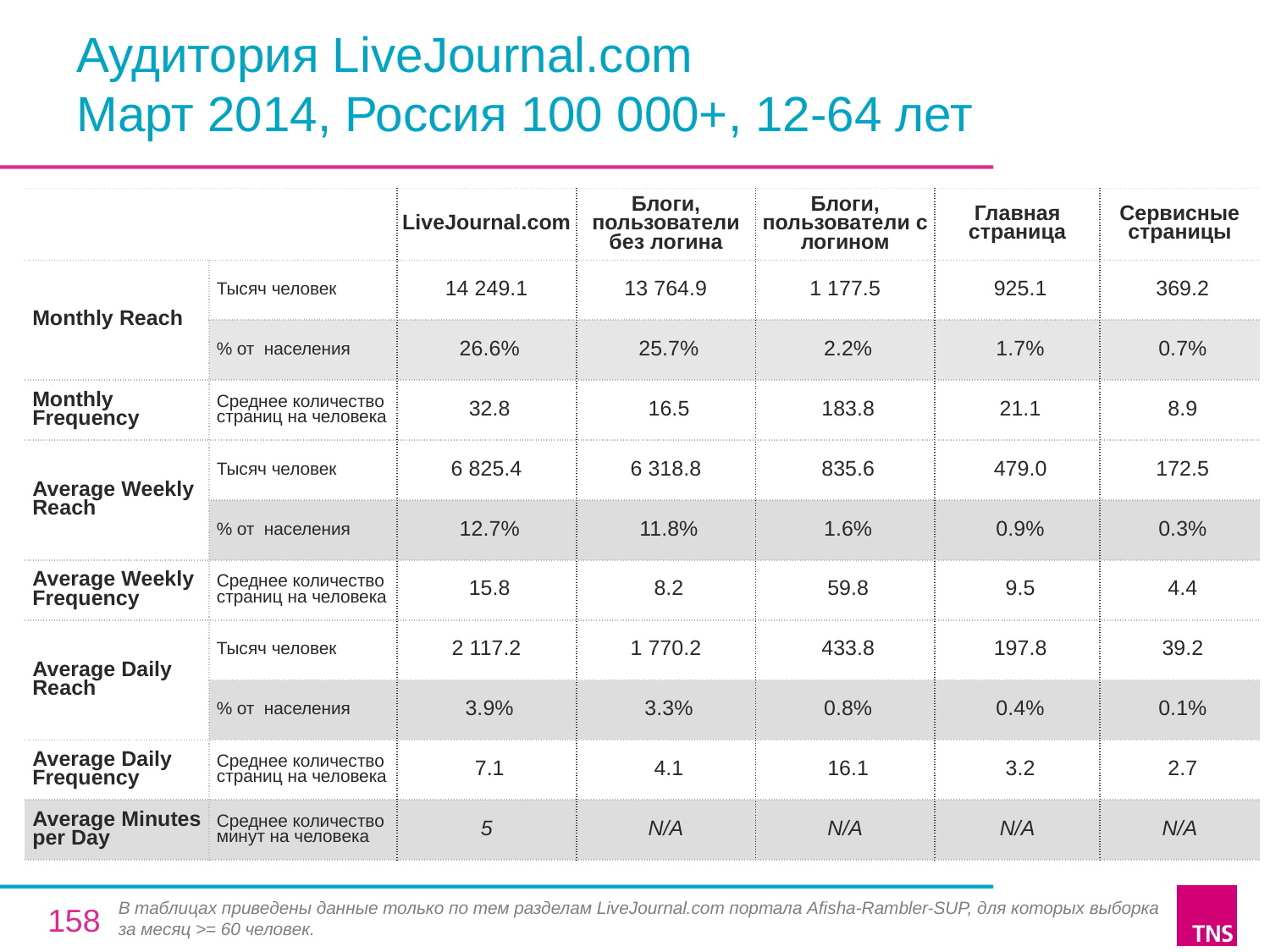

# Аудитория LiveJournal.com Март 2014, Россия 100 000+, 12-64 лет
|  |  | LiveJournal.com | Блоги, пользователи без логина | Блоги, пользователи с логином | Главная страница | Сервисные страницы |
| --- | --- | --- | --- | --- | --- | --- |
| Monthly Reach | Тысяч человек | 14 249.1 | 13 764.9 | 1 177.5 | 925.1 | 369.2 |
|  | % от населения | 26.6% | 25.7% | 2.2% | 1.7% | 0.7% |
| Monthly Frequency | Среднее количество страниц на человека | 32.8 | 16.5 | 183.8 | 21.1 | 8.9 |
| Average Weekly Reach | Тысяч человек | 6 825.4 | 6 318.8 | 835.6 | 479.0 | 172.5 |
|  | % от населения | 12.7% | 11.8% | 1.6% | 0.9% | 0.3% |
| Average Weekly Frequency | Среднее количество страниц на человека | 15.8 | 8.2 | 59.8 | 9.5 | 4.4 |
| Average Daily Reach | Тысяч человек | 2 117.2 | 1 770.2 | 433.8 | 197.8 | 39.2 |
|  | % от населения | 3.9% | 3.3% | 0.8% | 0.4% | 0.1% |
| Average Daily Frequency | Среднее количество страниц на человека | 7.1 | 4.1 | 16.1 | 3.2 | 2.7 |
| Average Minutes per Day | Среднее количество минут на человека | 5 | N/A | N/A | N/A | N/A |
В таблицах приведены данные только по тем разделам LiveJournal.com портала Afisha-Rambler-SUP, для которых выборка за месяц >= 60 человек.
158